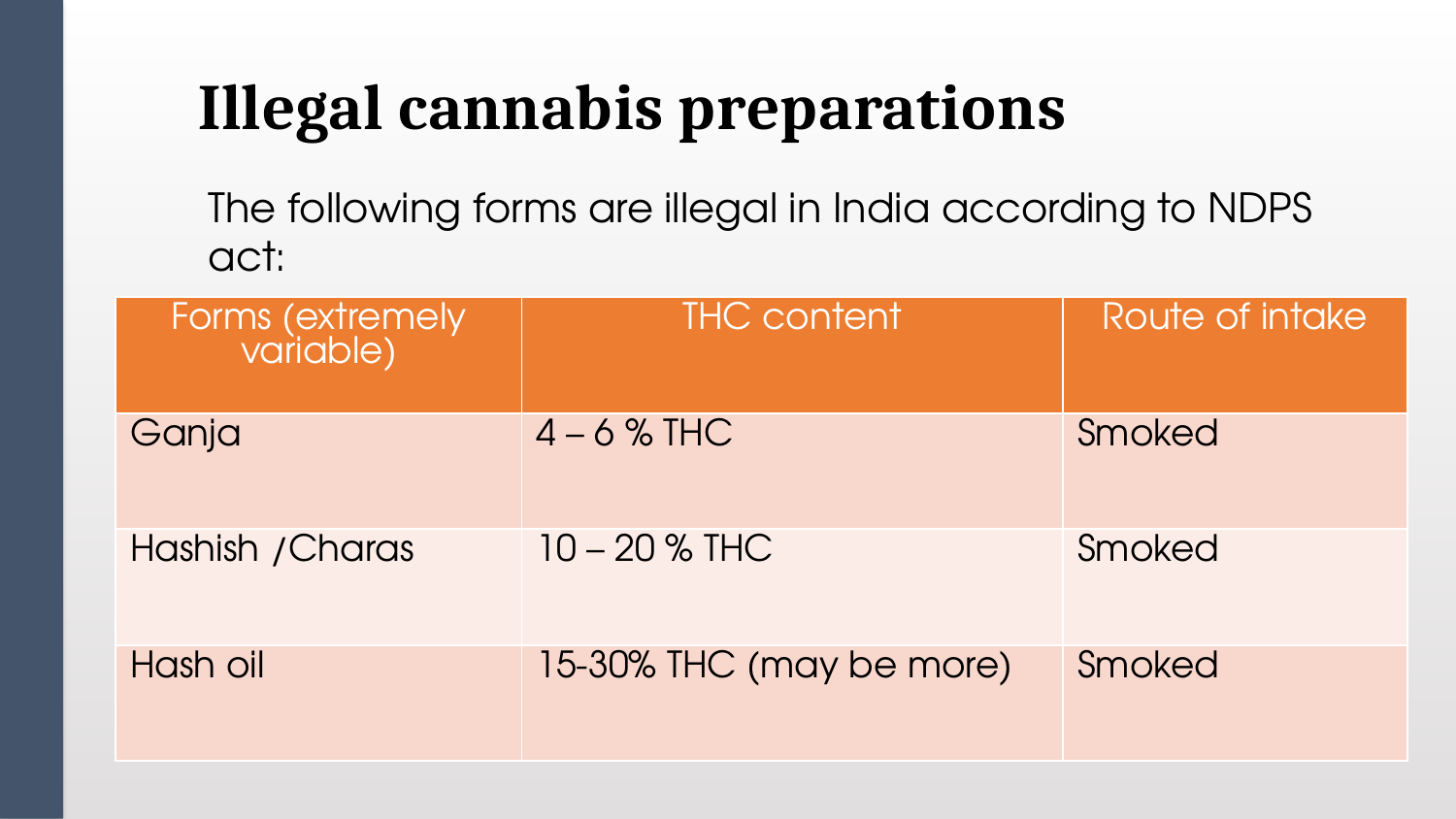

Illegal cannabis preparations
The following forms are illegal in India according to NDPS act:
| Forms (extremely variable) | THC content | Route of intake |
| --- | --- | --- |
| Ganja | 4 – 6 % THC | Smoked |
| Hashish /Charas | 10 – 20 % THC | Smoked |
| Hash oil | 15-30% THC (may be more) | Smoked |